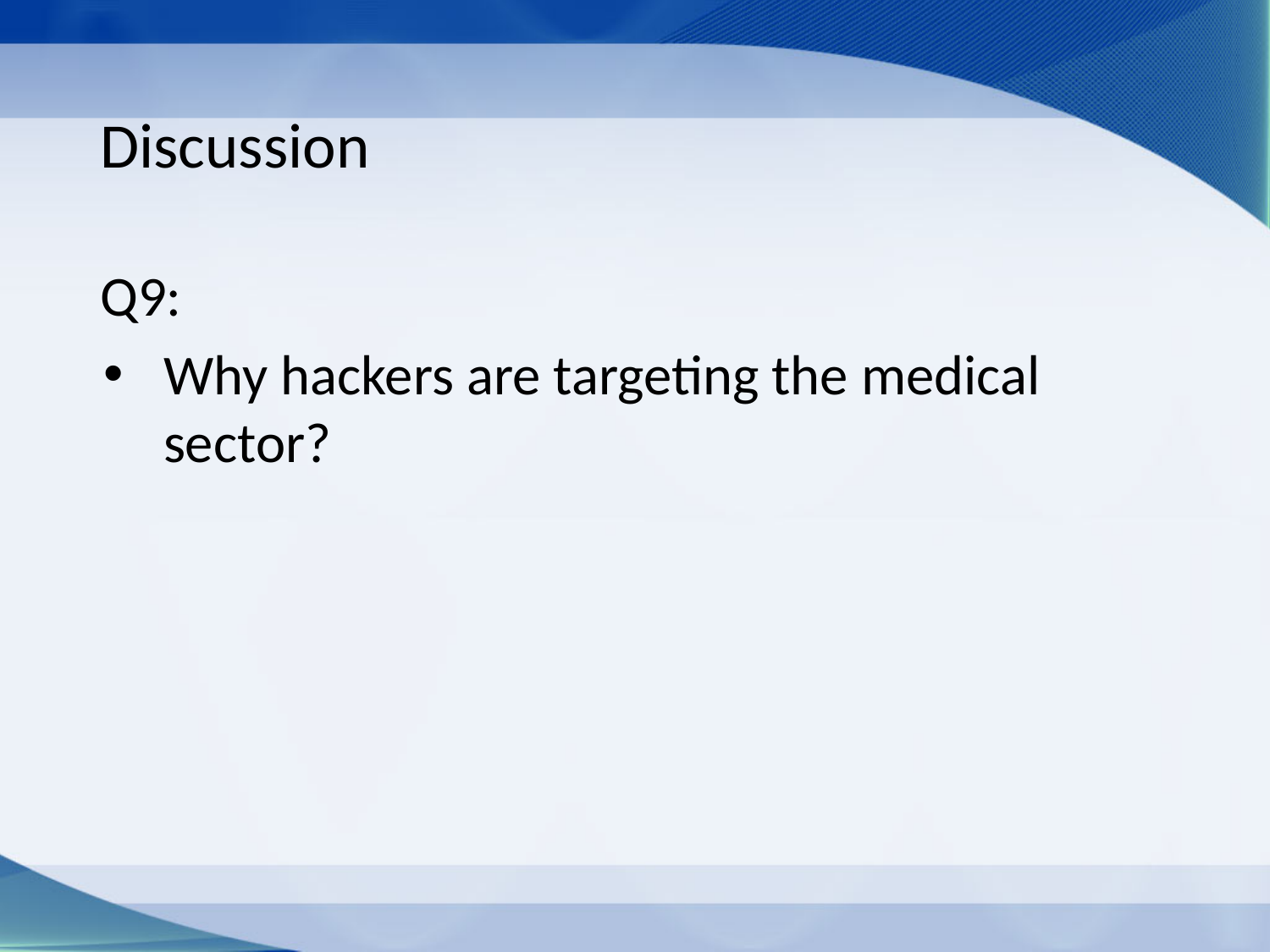

# Discussion
Q9:
Why hackers are targeting the medical sector?